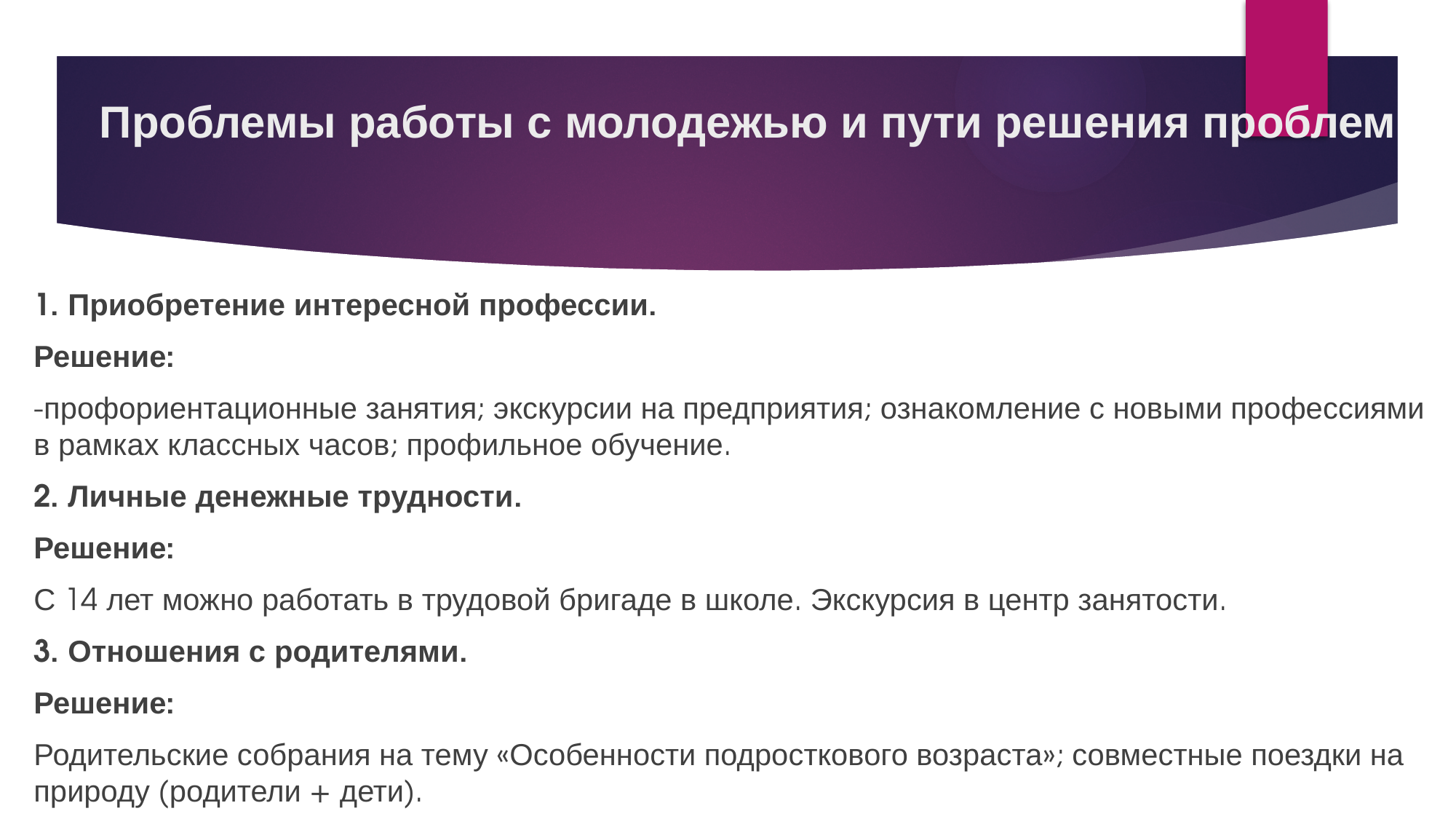

# Проблемы работы с молодежью и пути решения проблем
1. Приобретение интересной профессии.
Решение:
-профориентационные занятия; экскурсии на предприятия; ознакомление с новыми профессиями в рамках классных часов; профильное обучение.
2. Личные денежные трудности.
Решение:
С 14 лет можно работать в трудовой бригаде в школе. Экскурсия в центр занятости.
3. Отношения с родителями.
Решение:
Родительские собрания на тему «Особенности подросткового возраста»; совместные поездки на природу (родители + дети).